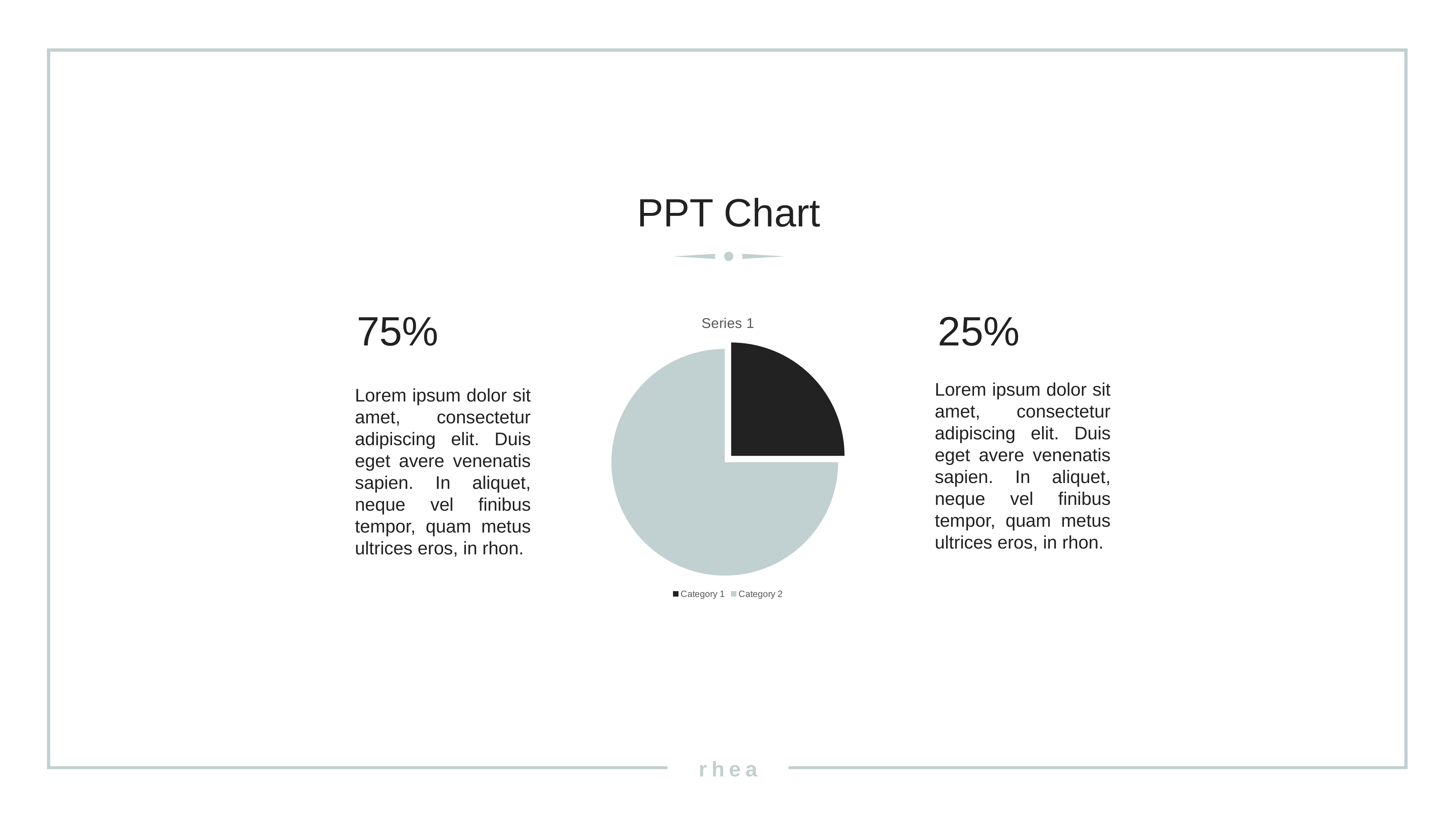

PPT Chart

75%

### Chart:

| Category | Series 1 | Series 2 | Series 3 |
|---|---|---|---|
| Category 1 | 25.0 | 2.4 | 2.0 |
| Category 2 | 75.0 | 4.4 | 2.0 |
25%
Lorem ipsum dolor sit amet, consectetur adipiscing elit. Duis eget avere venenatis sapien. In aliquet, neque vel finibus tempor, quam metus ultrices eros, in rhon.
Lorem ipsum dolor sit amet, consectetur adipiscing elit. Duis eget avere venenatis sapien. In aliquet, neque vel finibus tempor, quam metus ultrices eros, in rhon.